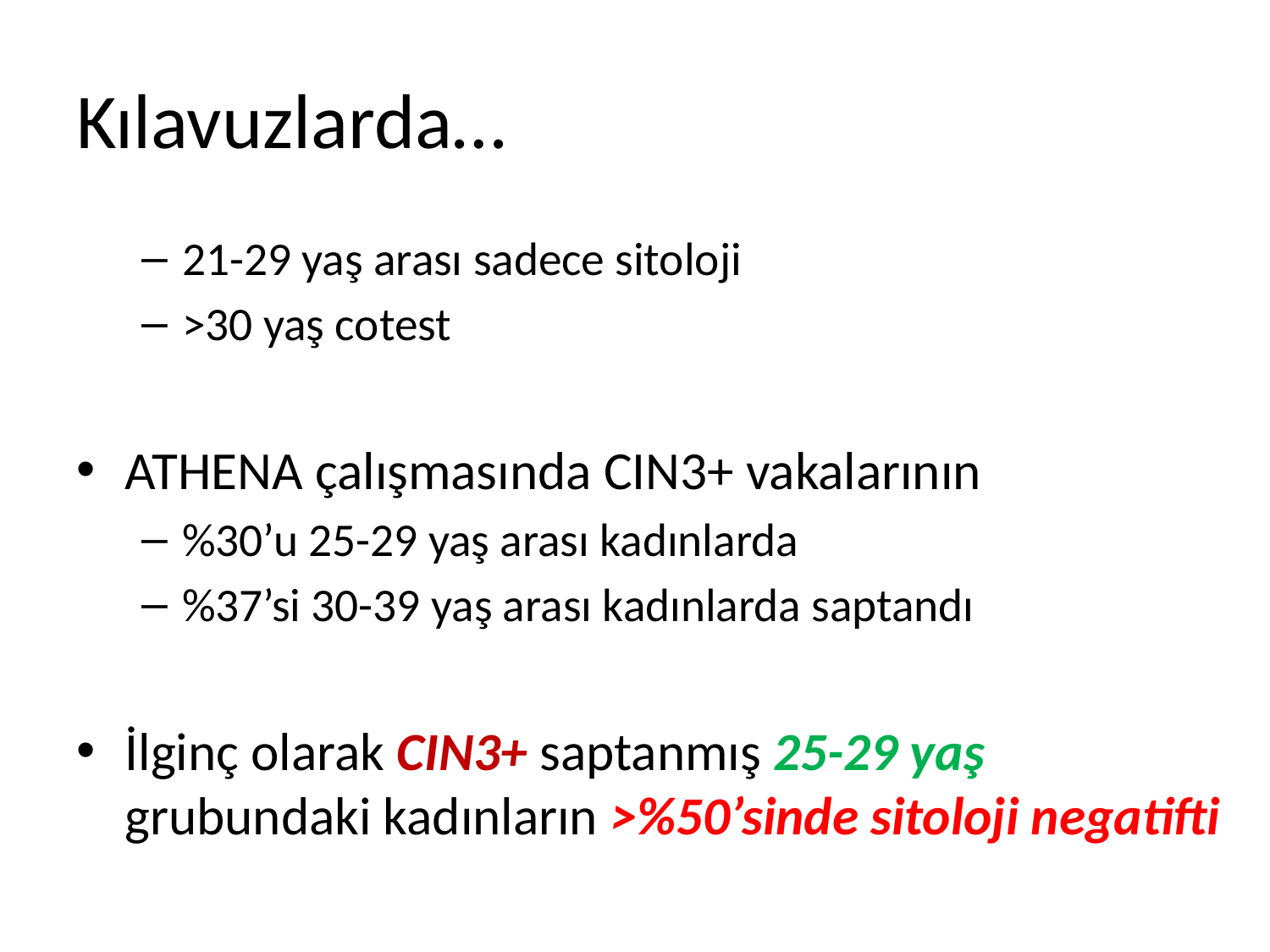

# Kılavuzlarda…
21-29 yaş arası sadece sitoloji
>30 yaş cotest

ATHENA çalışmasında CIN3+ vakalarının
%30’u 25-29 yaş arası kadınlarda
%37’si 30-39 yaş arası kadınlarda saptandı

İlginç olarak CIN3+ saptanmış 25-29 yaş grubundaki kadınların >%50’sinde sitoloji negatifti